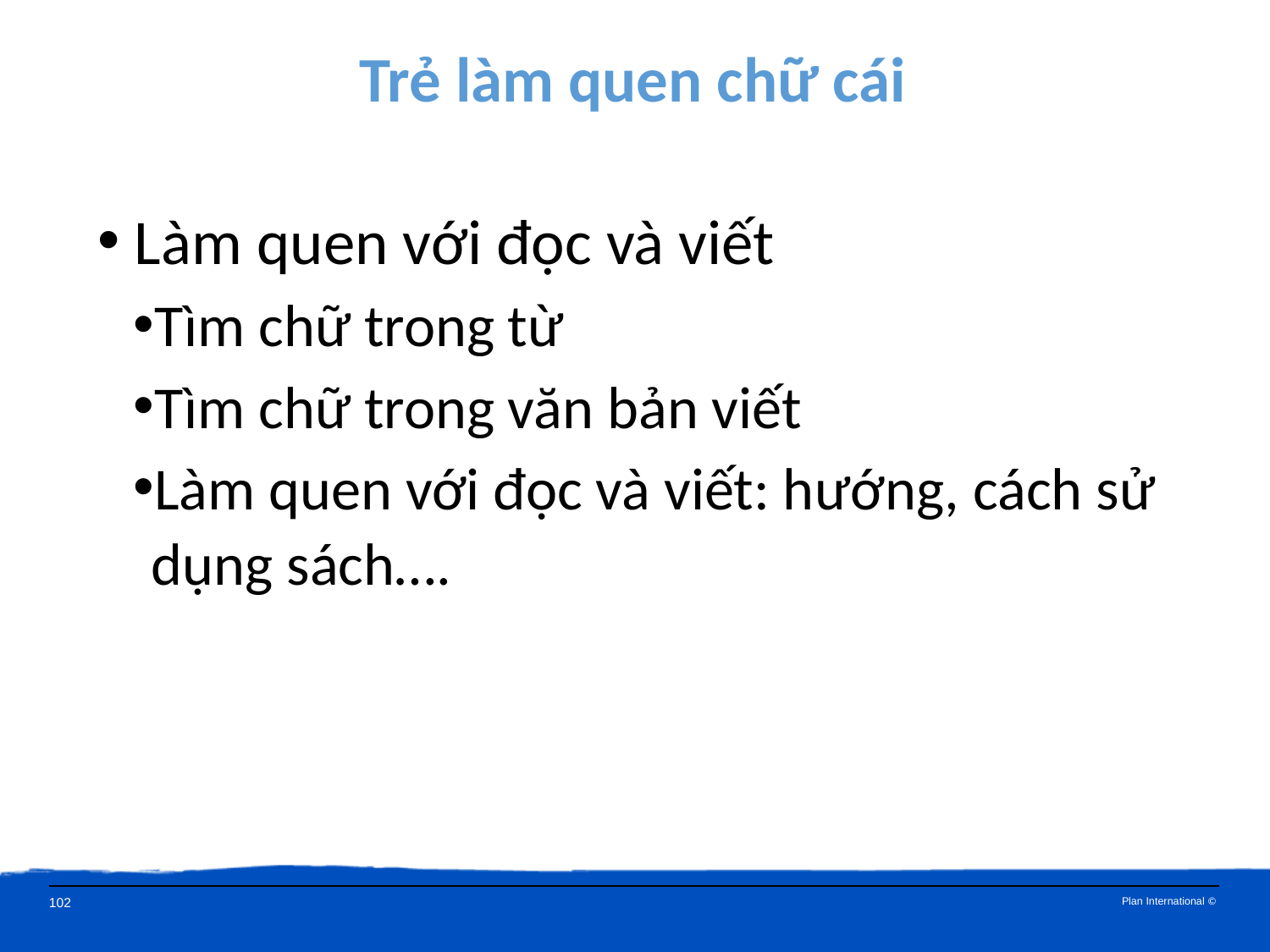

Trẻ làm quen chữ cái
 Làm quen với đọc và viết
Tìm chữ trong từ
Tìm chữ trong văn bản viết
Làm quen với đọc và viết: hướng, cách sử dụng sách….

102